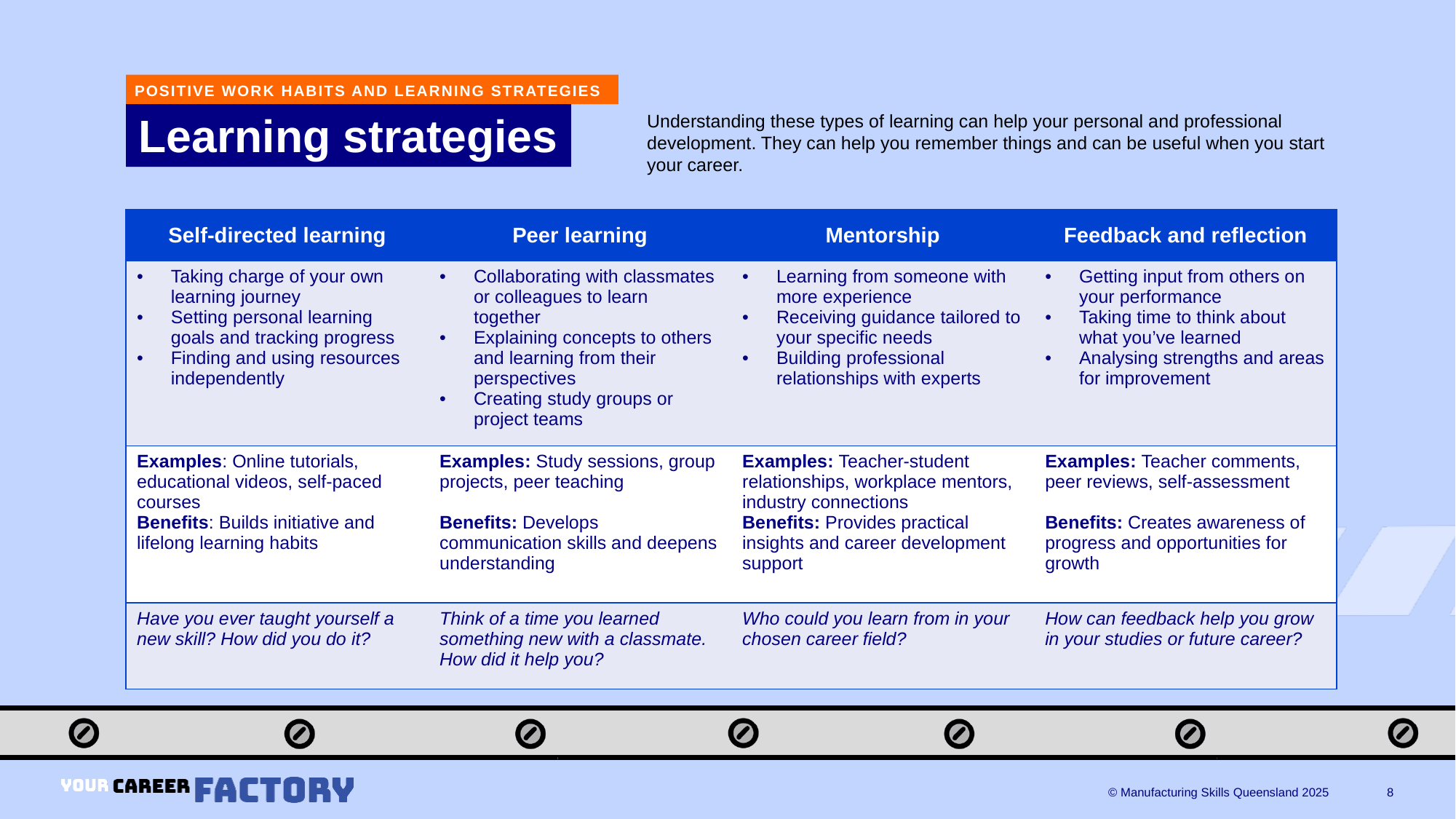

POSITIVE WORK HABITS AND LEARNING STRATEGIES
Understanding these types of learning can help your personal and professional development. They can help you remember things and can be useful when you start your career.
# Learning strategies
| Self-directed learning | Peer learning | Mentorship | Feedback and reflection |
| --- | --- | --- | --- |
| Taking charge of your own learning journey Setting personal learning goals and tracking progress Finding and using resources independently | Collaborating with classmates or colleagues to learn together Explaining concepts to others and learning from their perspectives Creating study groups or project teams | Learning from someone with more experience Receiving guidance tailored to your specific needs Building professional relationships with experts | Getting input from others on your performance Taking time to think about what you’ve learned Analysing strengths and areas for improvement |
| Examples: Online tutorials, educational videos, self-paced courses Benefits: Builds initiative and lifelong learning habits | Examples: Study sessions, group projects, peer teaching Benefits: Develops communication skills and deepens understanding | Examples: Teacher-student relationships, workplace mentors, industry connections Benefits: Provides practical insights and career development support | Examples: Teacher comments, peer reviews, self-assessment Benefits: Creates awareness of progress and opportunities for growth |
| Have you ever taught yourself a new skill? How did you do it? | Think of a time you learned something new with a classmate. How did it help you? | Who could you learn from in your chosen career field? | How can feedback help you grow in your studies or future career? |